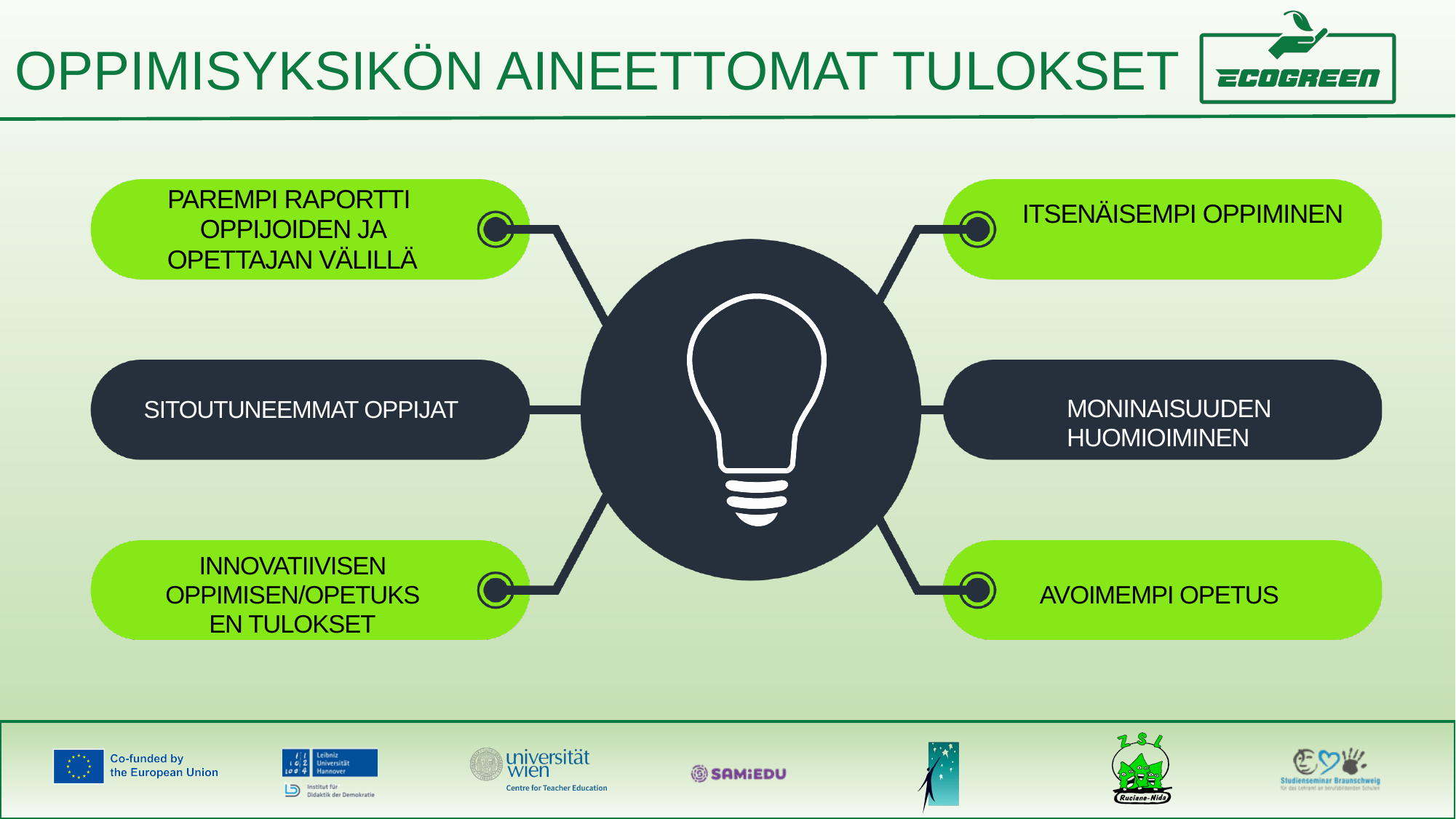

OPPIMISYKSIKÖN AINEETTOMAT TULOKSET

PAREMPI RAPORTTI
OPPIJOIDEN JA OPETTAJAN VÄLILLÄ
ITSENÄISEMPI OPPIMINEN

MONINAISUUDEN HUOMIOIMINEN
SITOUTUNEEMMAT OPPIJAT
INNOVATIIVISEN OPPIMISEN/OPETUKSEN TULOKSET
AVOIMEMPI OPETUS